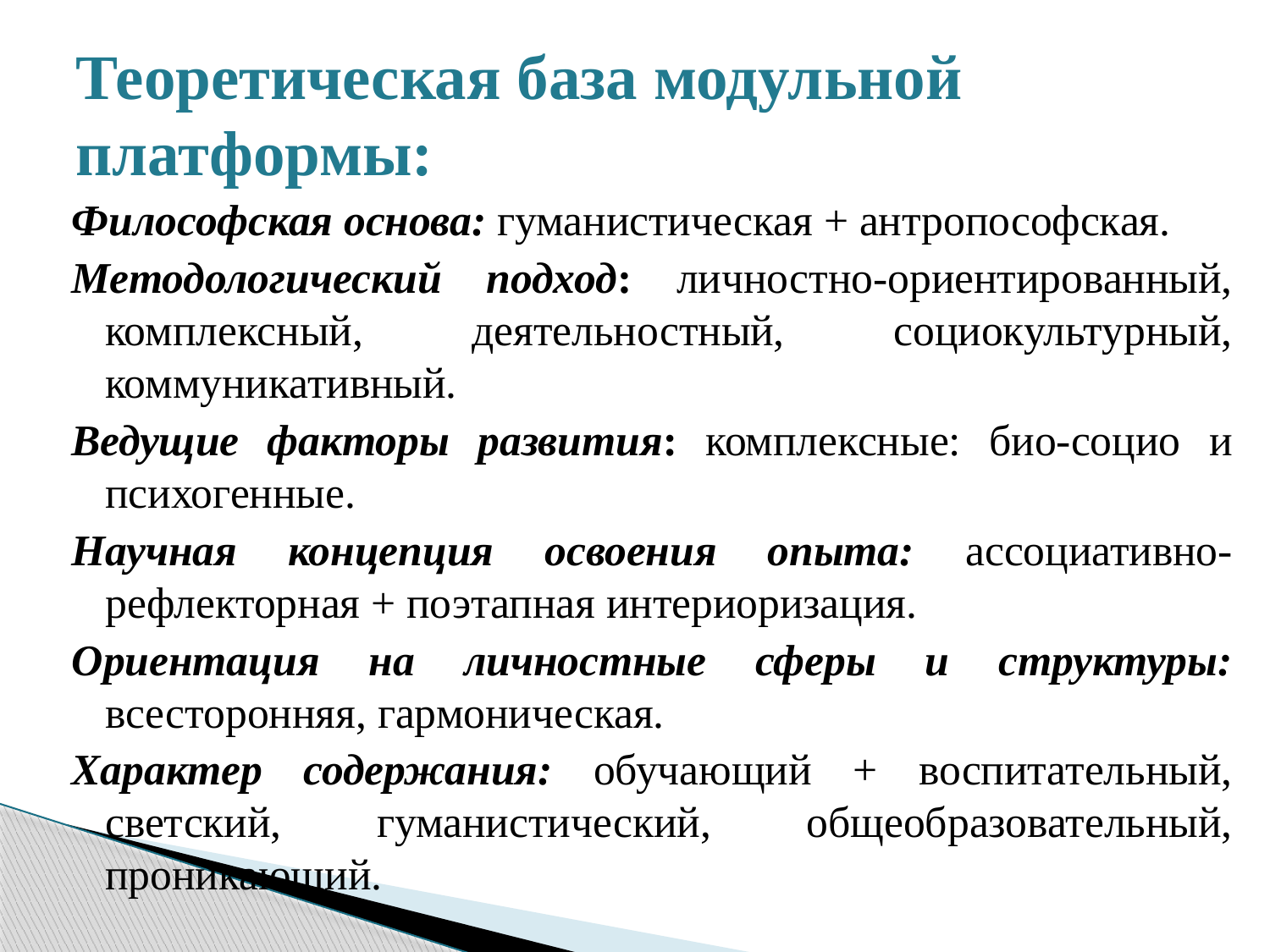

# Теоретическая база модульной платформы:
Философская основа: гуманистическая + антропософская.
Методологический подход: личностно-ориентированный, комплексный, деятельностный, социокультурный, коммуникативный.
Ведущие факторы развития: комплексные: био-социо и психогенные.
Научная концепция освоения опыта: ассоциативно-рефлекторная + поэтапная интериоризация.
Ориентация на личностные сферы и структуры: всесторонняя, гармоническая.
Характер содержания: обучающий + воспитательный, светский, гуманистический, общеобразовательный, проникающий.